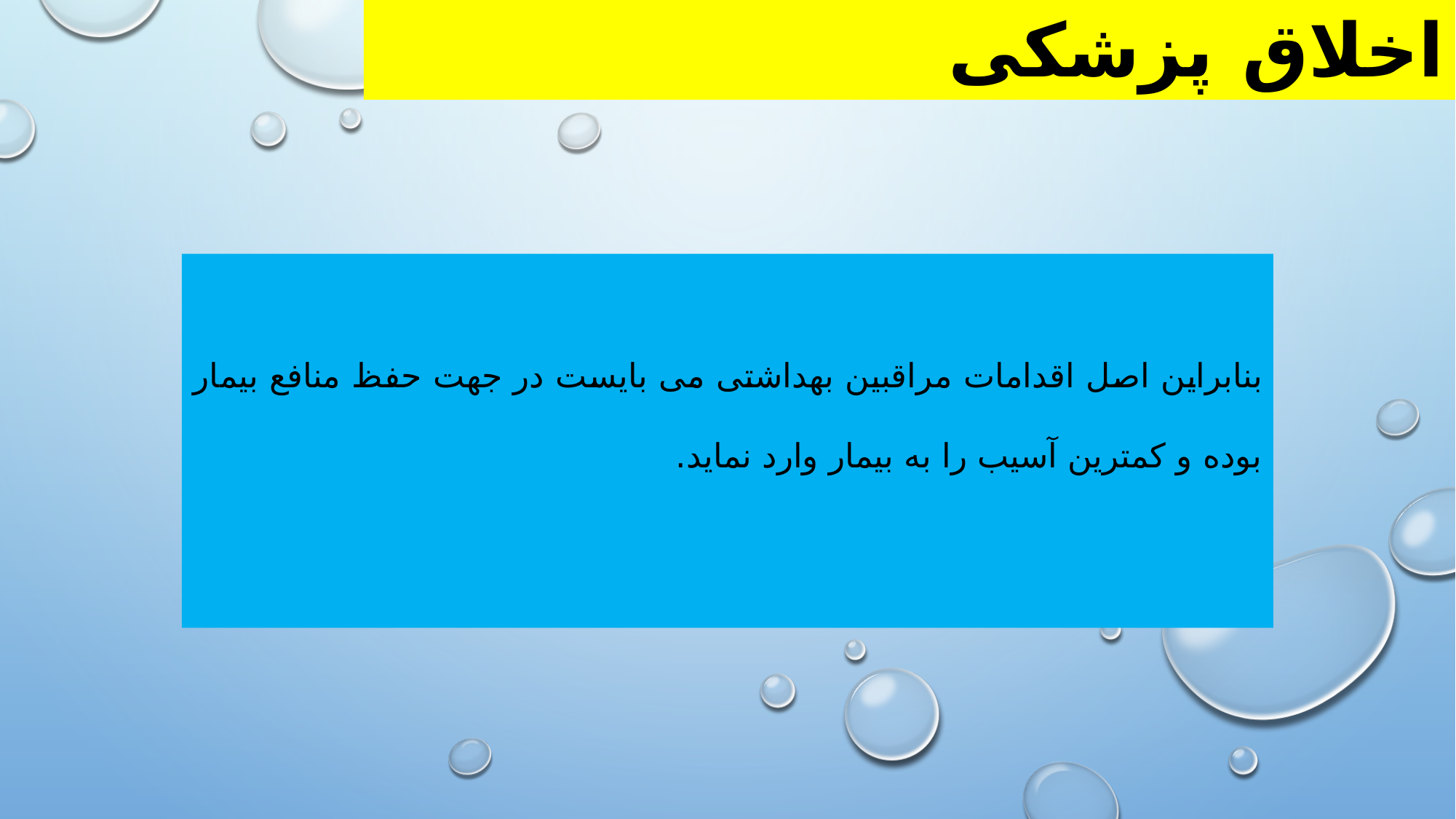

اخلاق پزشکی

بنابراین اصل اقدامات مراقبین بهداشتی می بایست در جهت حفظ منافع بیمار بوده و کمترین آسیب را به بیمار وارد نماید.